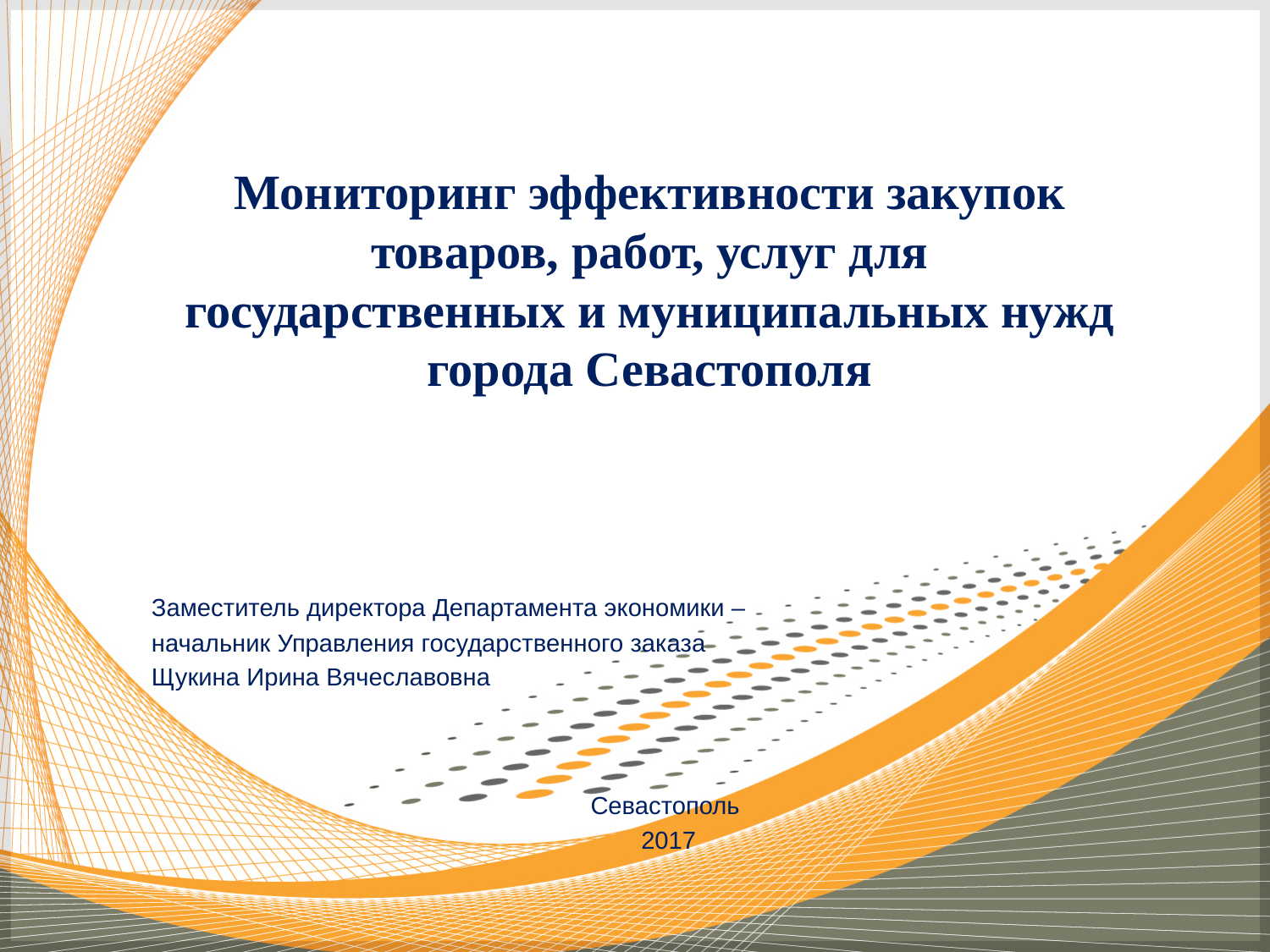

Мониторинг эффективности закупок товаров, работ, услуг для государственных и муниципальных нужд города Севастополя
Заместитель директора Департамента экономики –
начальник Управления государственного заказа
Щукина Ирина Вячеславовна

Севастополь
2017